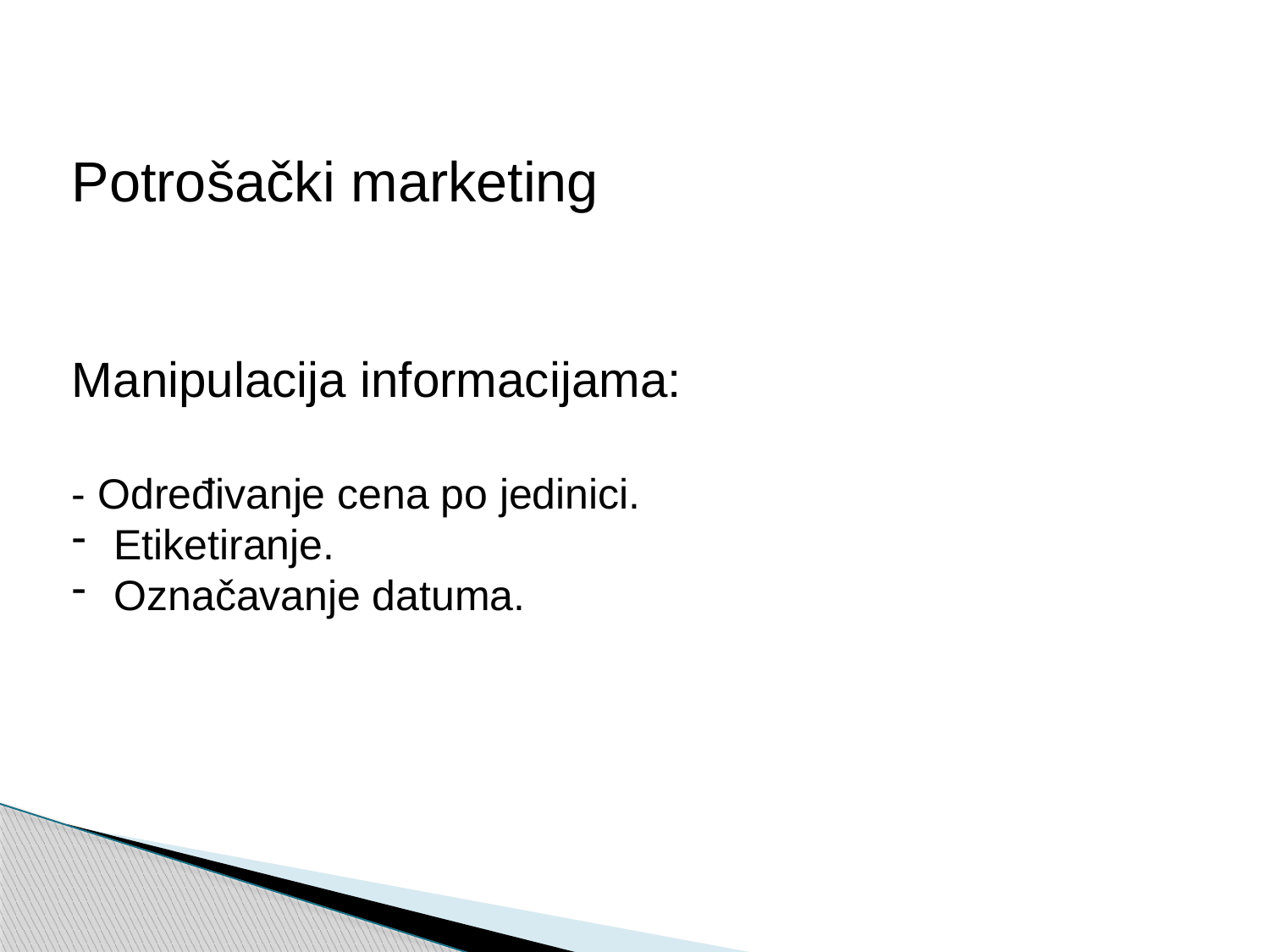

Potrošački marketing

Manipulacija informacijama:

- Određivanje cena po jedinici.
 Etiketiranje.
 Označavanje datuma.